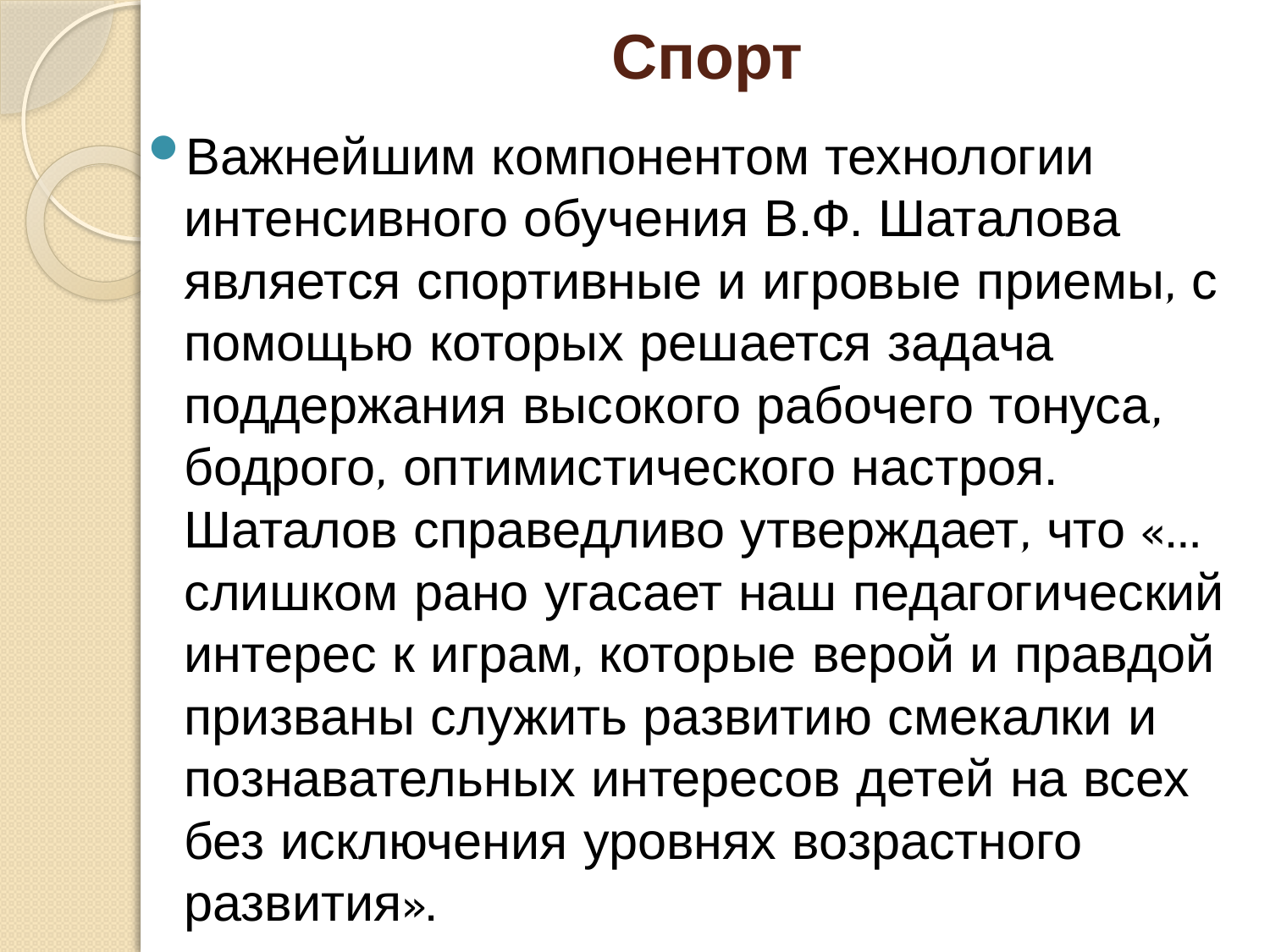

# Спорт
Важнейшим компонентом технологии интенсивного обучения В.Ф. Шаталова является спортивные и игровые приемы, с помощью которых решается задача поддержания высокого рабочего тонуса, бодрого, оптимистического настроя. Шаталов справедливо утверждает, что «… слишком рано угасает наш педагогический интерес к играм, которые верой и правдой призваны служить развитию смекалки и познавательных интересов детей на всех без исключения уровнях возрастного развития».